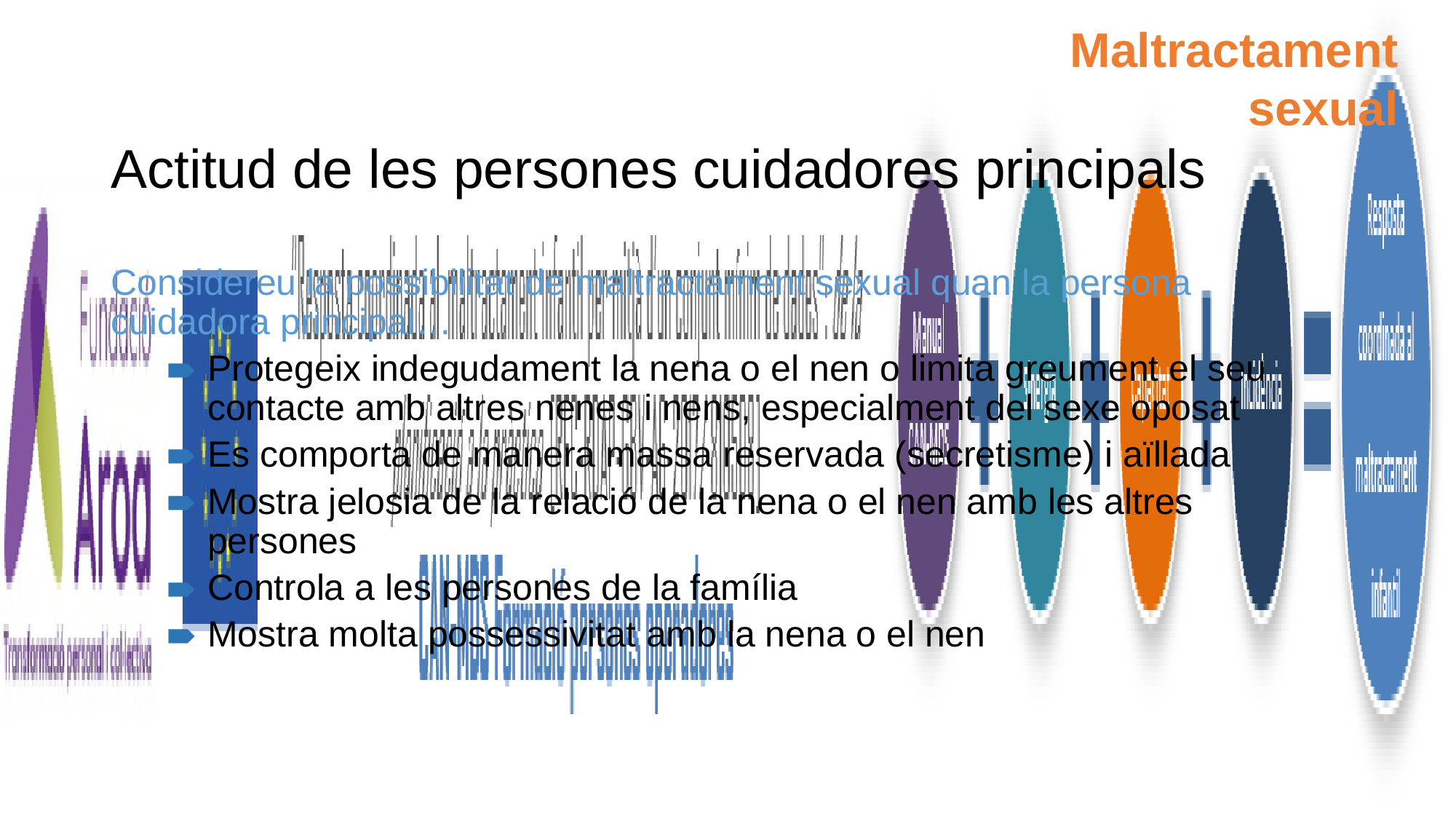

Maltractament sexual
# Actitud de les persones cuidadores principals
Considereu la possibilitat de maltractament sexual quan la persona cuidadora principal…
Protegeix indegudament la nena o el nen o limita greument el seu contacte amb altres nenes i nens, especialment del sexe oposat
Es comporta de manera massa reservada (secretisme) i aïllada
Mostra jelosia de la relació de la nena o el nen amb les altres persones
Controla a les persones de la família
Mostra molta possessivitat amb la nena o el nen